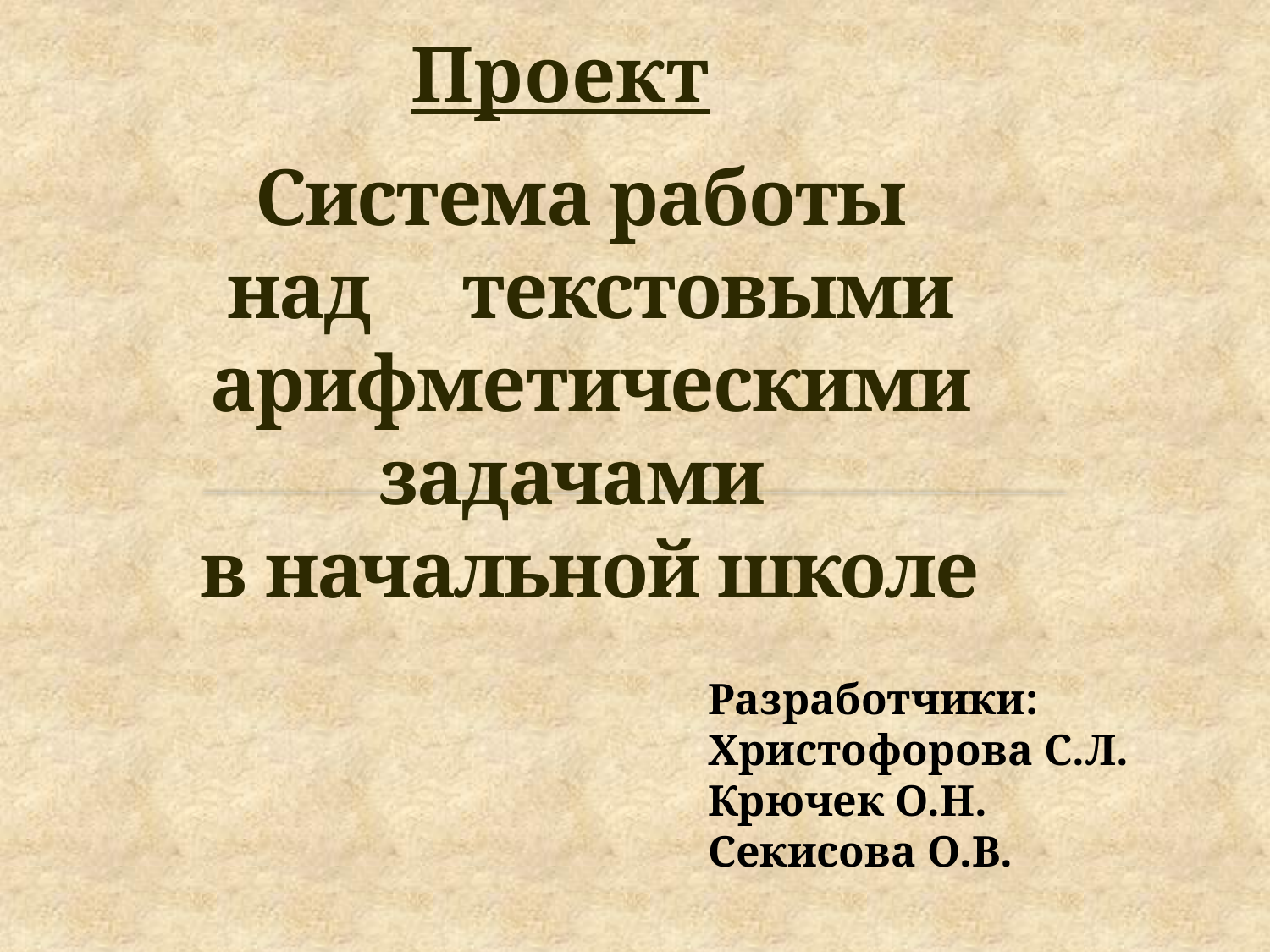

Проект
# Система работы над     текстовыми арифметическими задачами в начальной школе
Разработчики:
Христофорова С.Л.
Крючек О.Н.
Секисова О.В.